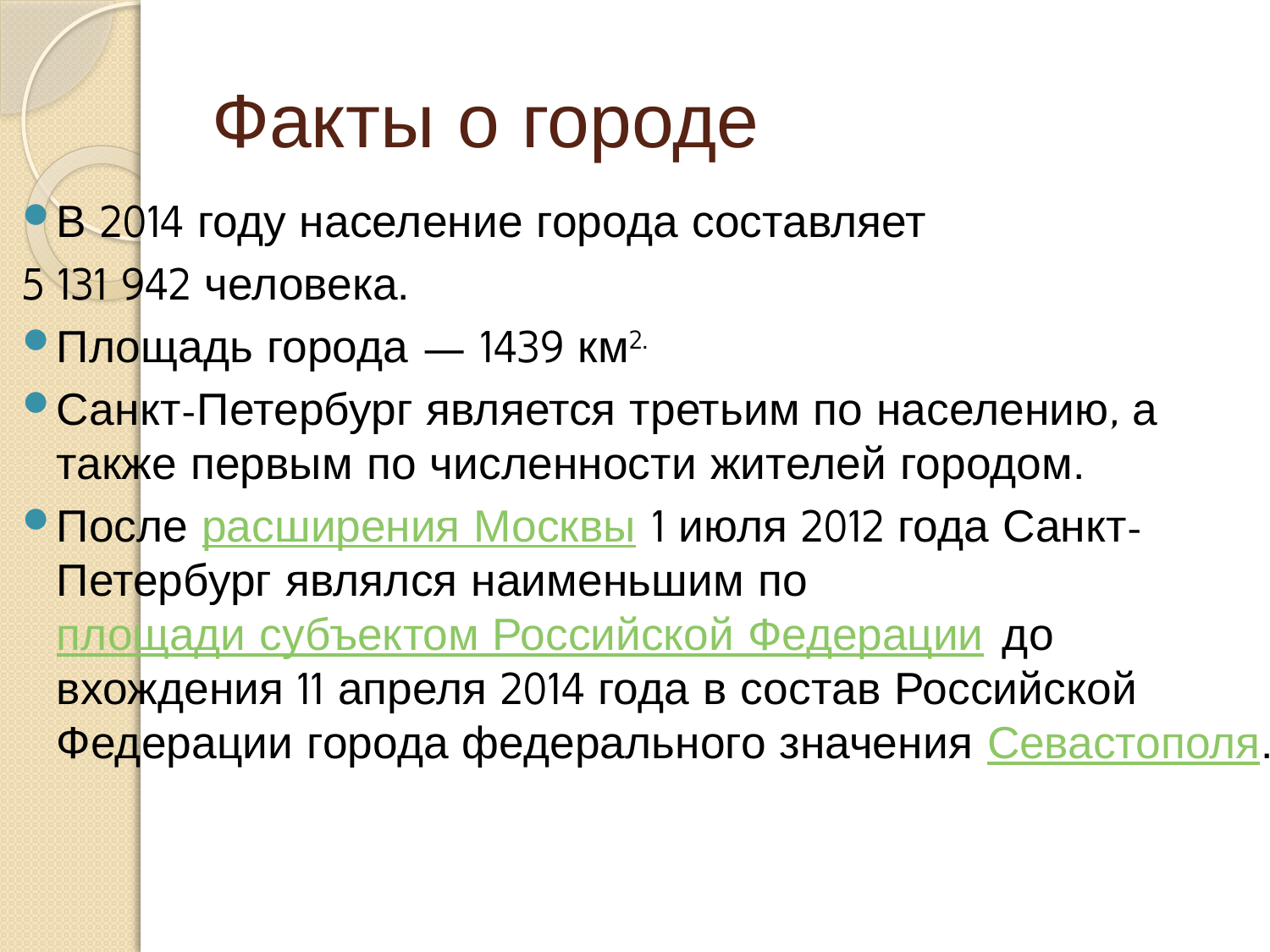

# Факты о городе
В 2014 году население города составляет
5 131 942 человека.
Площадь города — 1439 км2.
Санкт-Петербург является третьим по населению, а также первым по численности жителей городом.
После расширения Москвы 1 июля 2012 года Санкт-Петербург являлся наименьшим по площади субъектом Российской Федерации до вхождения 11 апреля 2014 года в состав Российской Федерации города федерального значения Севастополя.